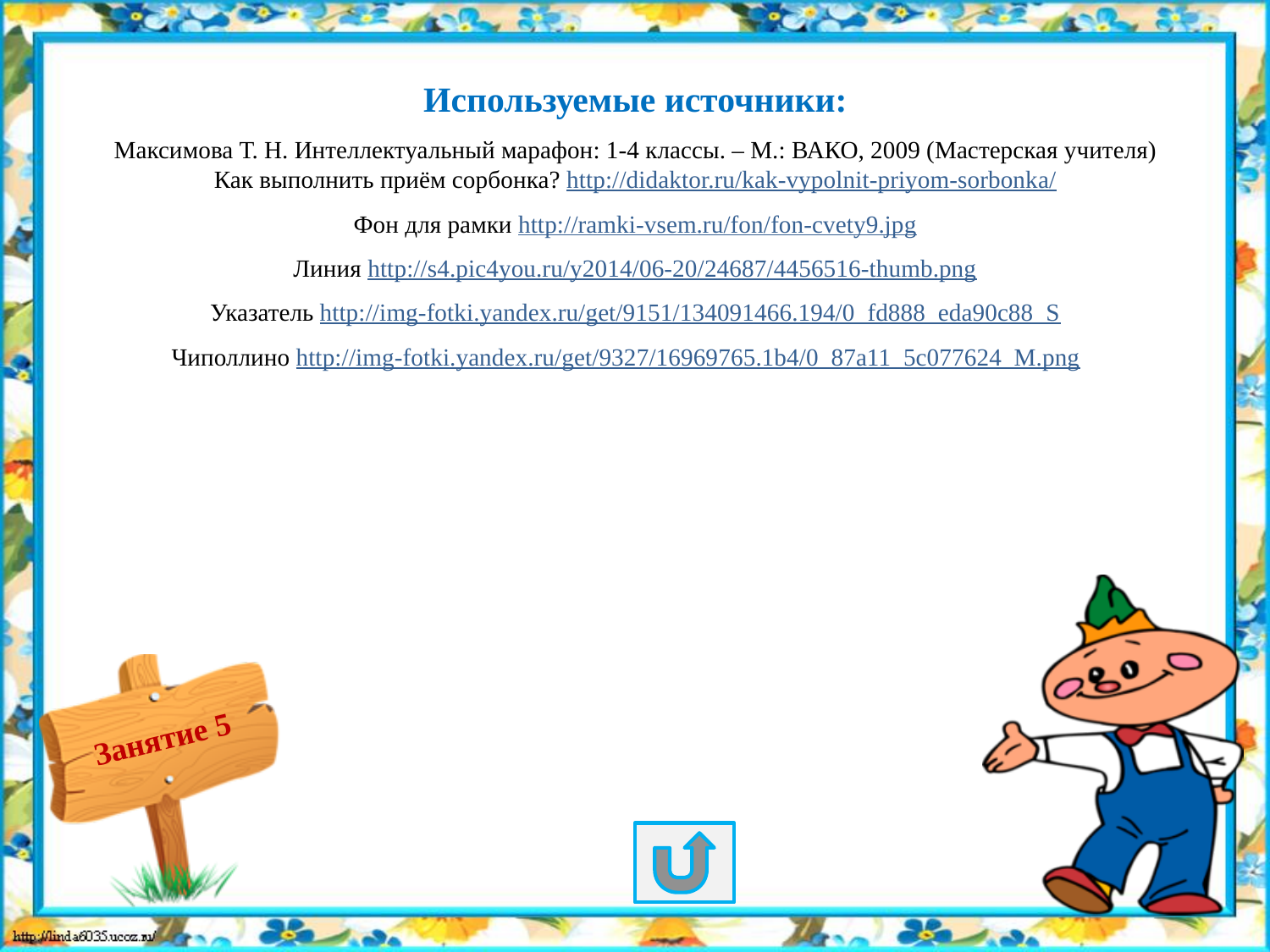

Используемые источники:
Максимова Т. Н. Интеллектуальный марафон: 1-4 классы. – М.: ВАКО, 2009 (Мастерская учителя)
Как выполнить приём сорбонка? http://didaktor.ru/kak-vypolnit-priyom-sorbonka/
Фон для рамки http://ramki-vsem.ru/fon/fon-cvety9.jpg
Линия http://s4.pic4you.ru/y2014/06-20/24687/4456516-thumb.png
Указатель http://img-fotki.yandex.ru/get/9151/134091466.194/0_fd888_eda90c88_S
Чиполлино http://img-fotki.yandex.ru/get/9327/16969765.1b4/0_87a11_5c077624_M.png